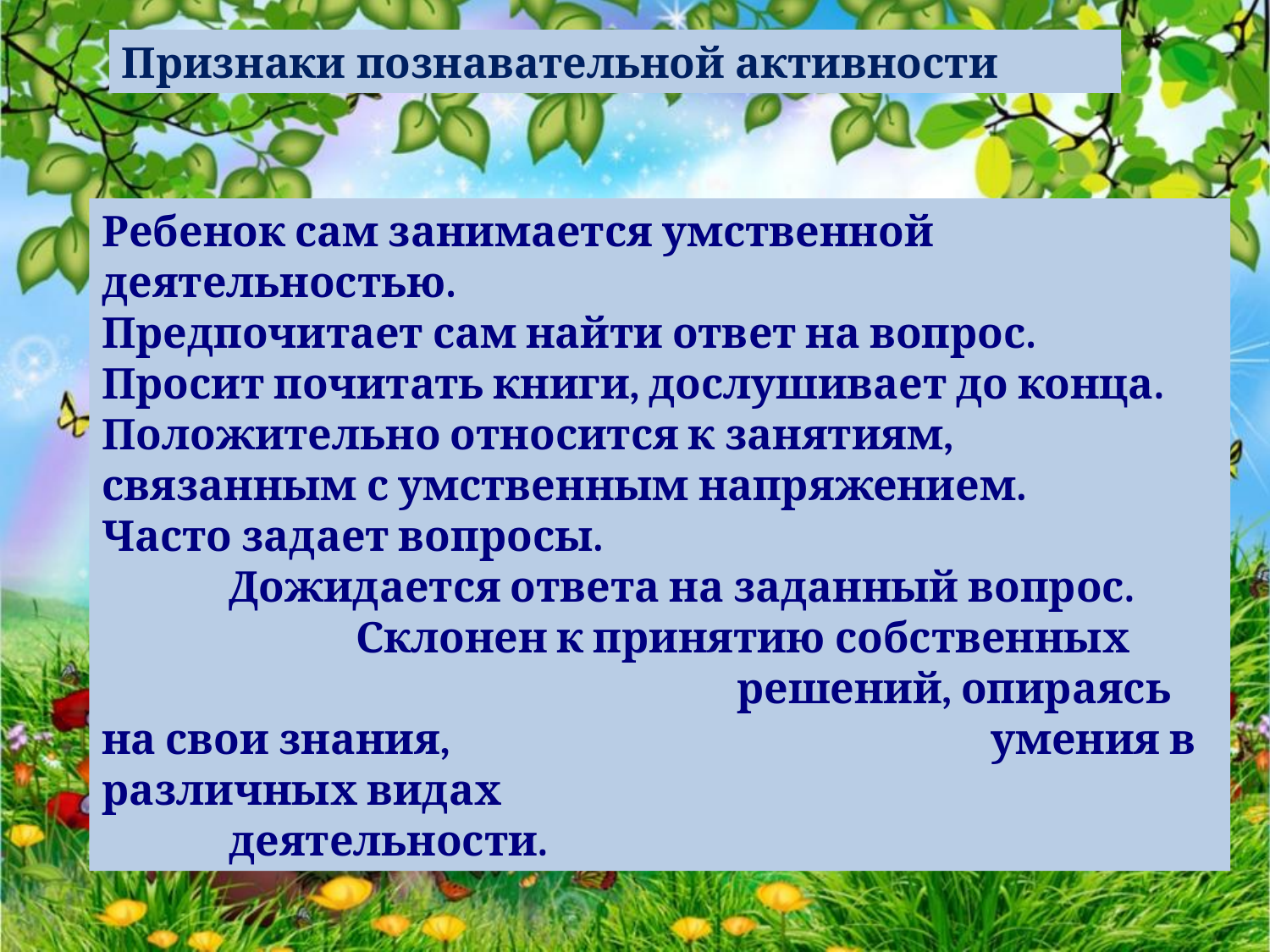

Признаки познавательной активности
Ребенок сам занимается умственной деятельностью.
Предпочитает сам найти ответ на вопрос.
Просит почитать книги, дослушивает до конца.
Положительно относится к занятиям, связанным с умственным напряжением.
Часто задает вопросы.
	Дожидается ответа на заданный вопрос.
		Склонен к принятию собственных 					решений, опираясь на свои знания, 					умения в различных видах 						деятельности.